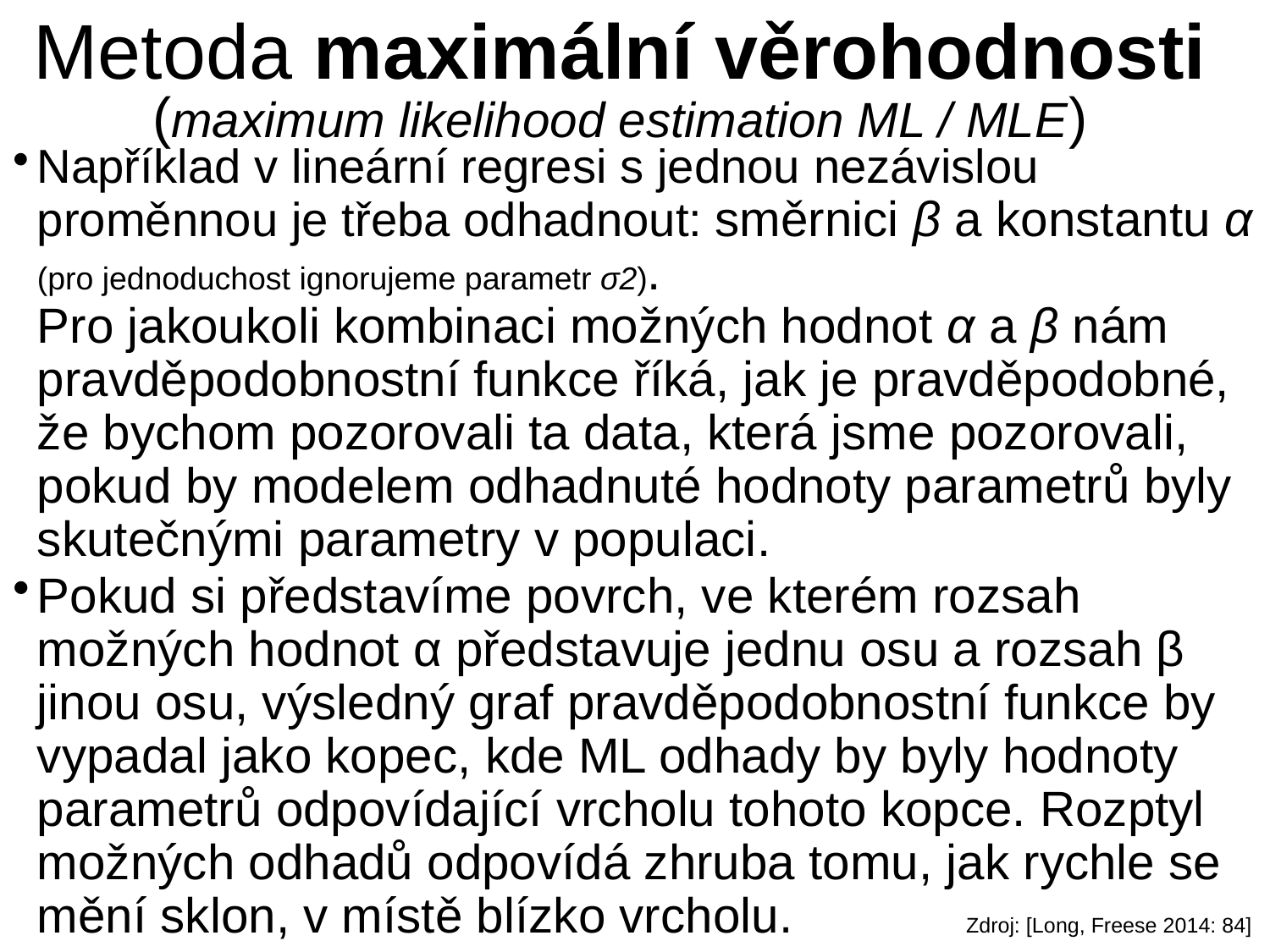

# Metoda maximální věrohodnosti (maximum likelihood estimation ML / MLE)
Například v lineární regresi s jednou nezávislou proměnnou je třeba odhadnout: směrnici β a konstantu α (pro jednoduchost ignorujeme parametr σ2).
Pro jakoukoli kombinaci možných hodnot α a β nám pravděpodobnostní funkce říká, jak je pravděpodobné, že bychom pozorovali ta data, která jsme pozorovali, pokud by modelem odhadnuté hodnoty parametrů byly skutečnými parametry v populaci.
Pokud si představíme povrch, ve kterém rozsah možných hodnot α představuje jednu osu a rozsah β jinou osu, výsledný graf pravděpodobnostní funkce by vypadal jako kopec, kde ML odhady by byly hodnoty parametrů odpovídající vrcholu tohoto kopce. Rozptyl možných odhadů odpovídá zhruba tomu, jak rychle se mění sklon, v místě blízko vrcholu.
Zdroj: [Long, Freese 2014: 84]